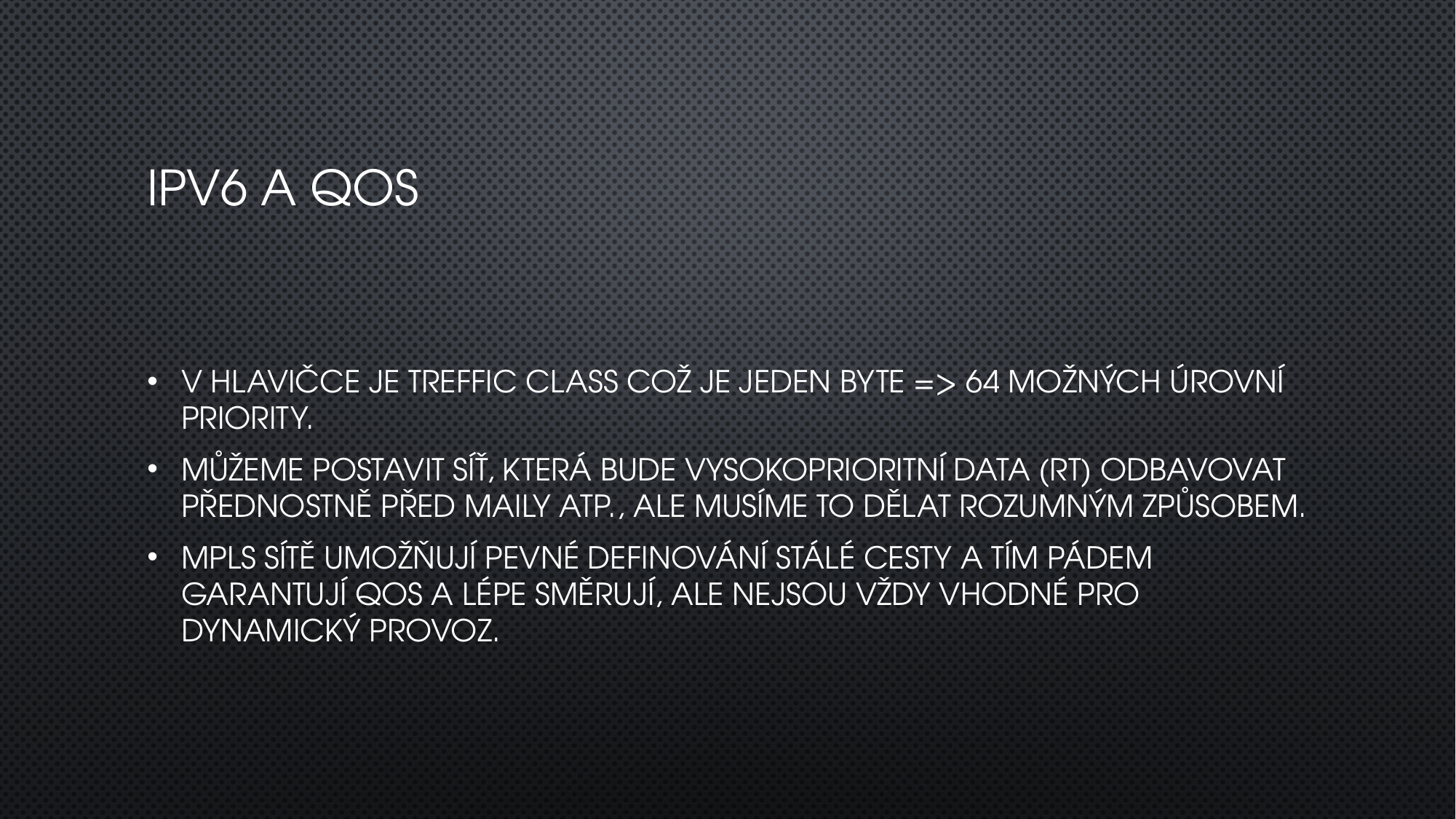

# IPv6 a QoS
V hlavičce je Treffic Class což je jeden byte => 64 možných úrovní priority.
Můžeme postavit síť, která bude vysokoprioritní data (RT) odbavovat přednostně před maily atp., ale musíme to dělat rozumným způsobem.
MPLS sítě umožňují pevné definování stálé cesty a tím pádem garantují QoS a lépe směrují, ale nejsou vždy vhodné pro dynamický provoz.